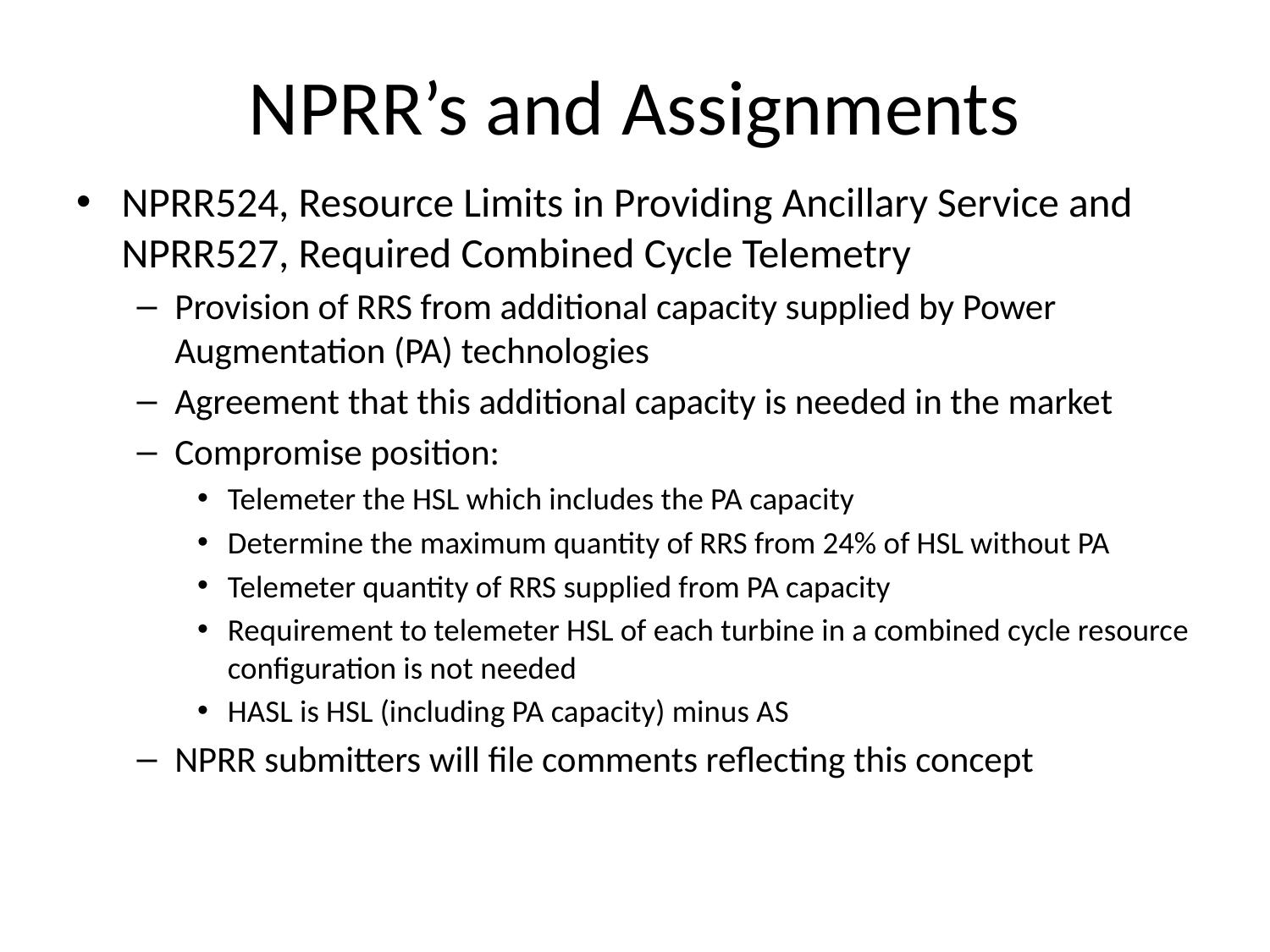

# NPRR’s and Assignments
NPRR524, Resource Limits in Providing Ancillary Service and NPRR527, Required Combined Cycle Telemetry
Provision of RRS from additional capacity supplied by Power Augmentation (PA) technologies
Agreement that this additional capacity is needed in the market
Compromise position:
Telemeter the HSL which includes the PA capacity
Determine the maximum quantity of RRS from 24% of HSL without PA
Telemeter quantity of RRS supplied from PA capacity
Requirement to telemeter HSL of each turbine in a combined cycle resource configuration is not needed
HASL is HSL (including PA capacity) minus AS
NPRR submitters will file comments reflecting this concept